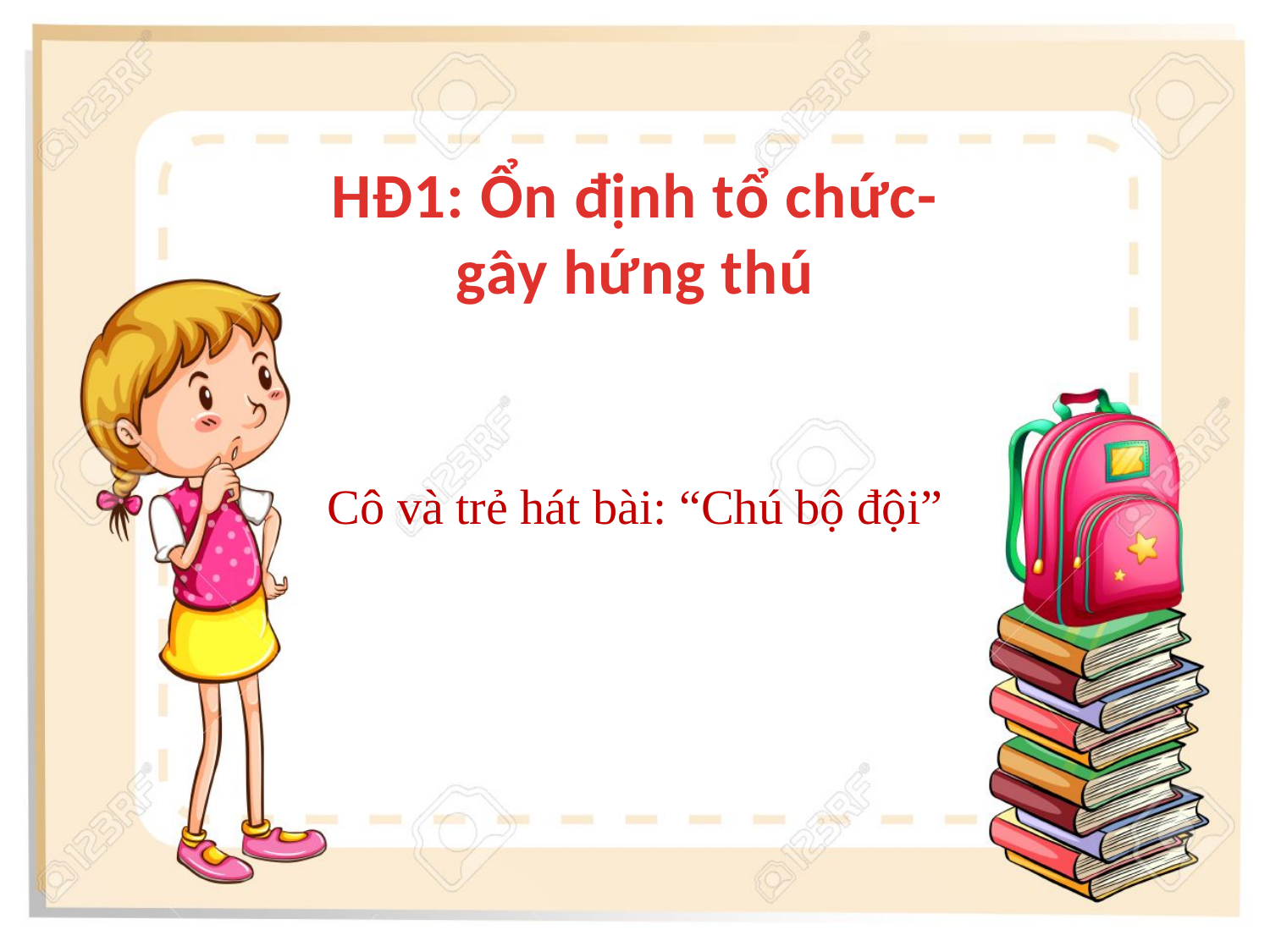

HĐ1: Ổn định tổ chức-gây hứng thú
Cô và trẻ hát bài: “Chú bộ đội”